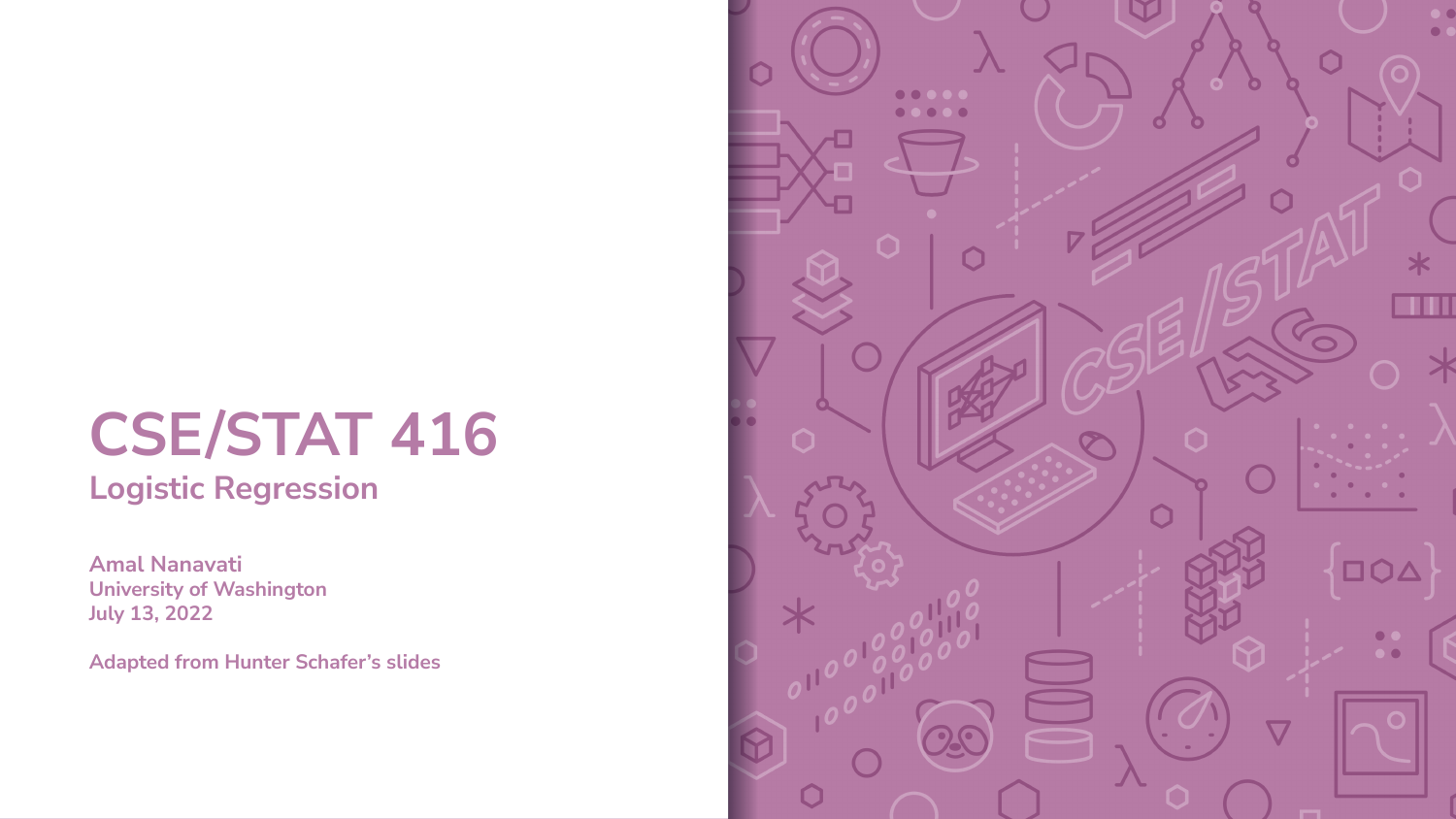

# CSE/STAT 416 Logistic Regression Amal Nanavati University of Washington July 13, 2022 Adapted from Hunter Schafer’s slides